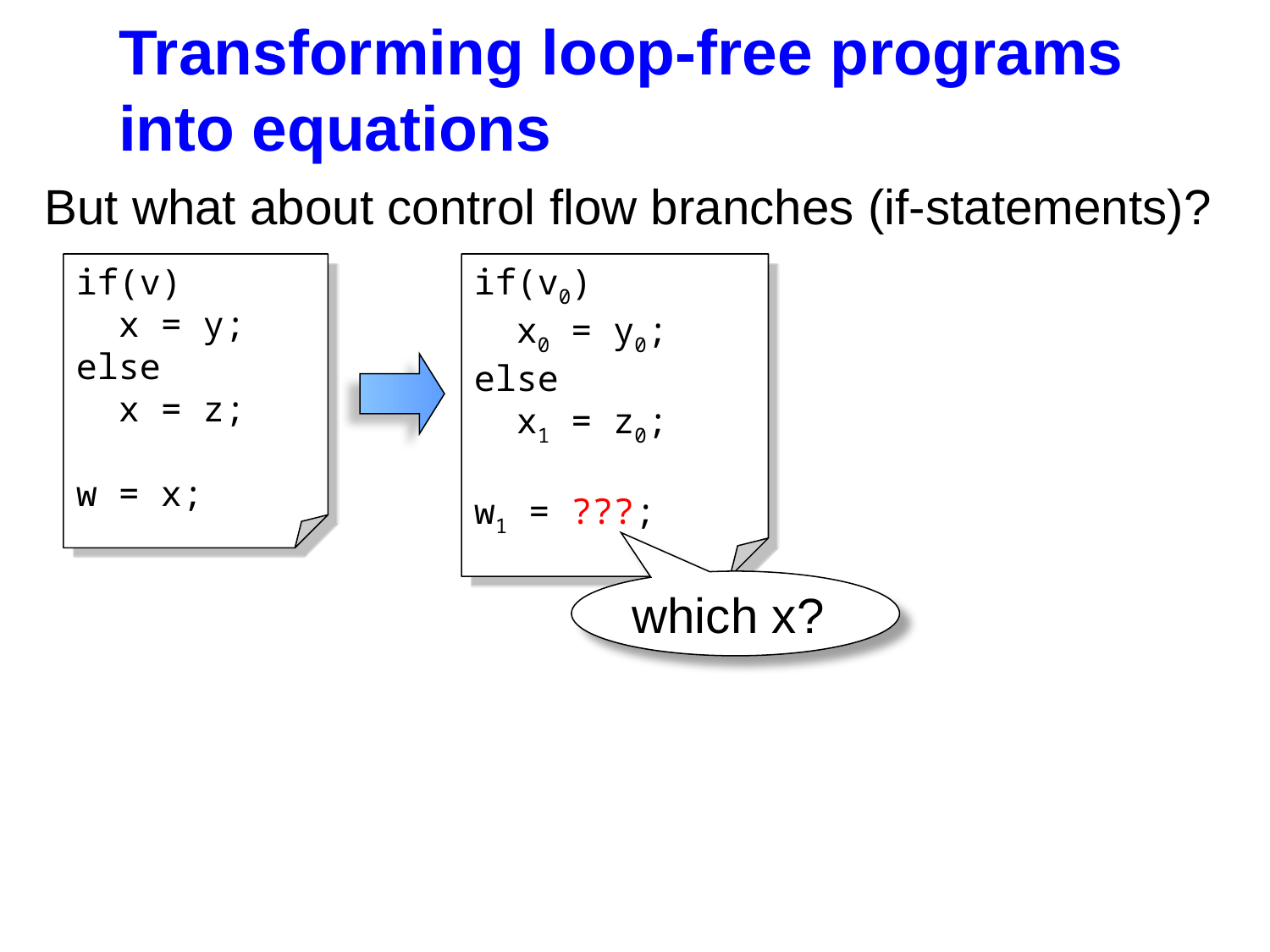

# Transforming loop-free programs into equations
But what about control flow branches (if-statements)?
if(v)
  x = y;
else
  x = z;

w = x;
if(v0)
  x0 = y0;
else
  x1 = z0;

w1 = ???;

which x?